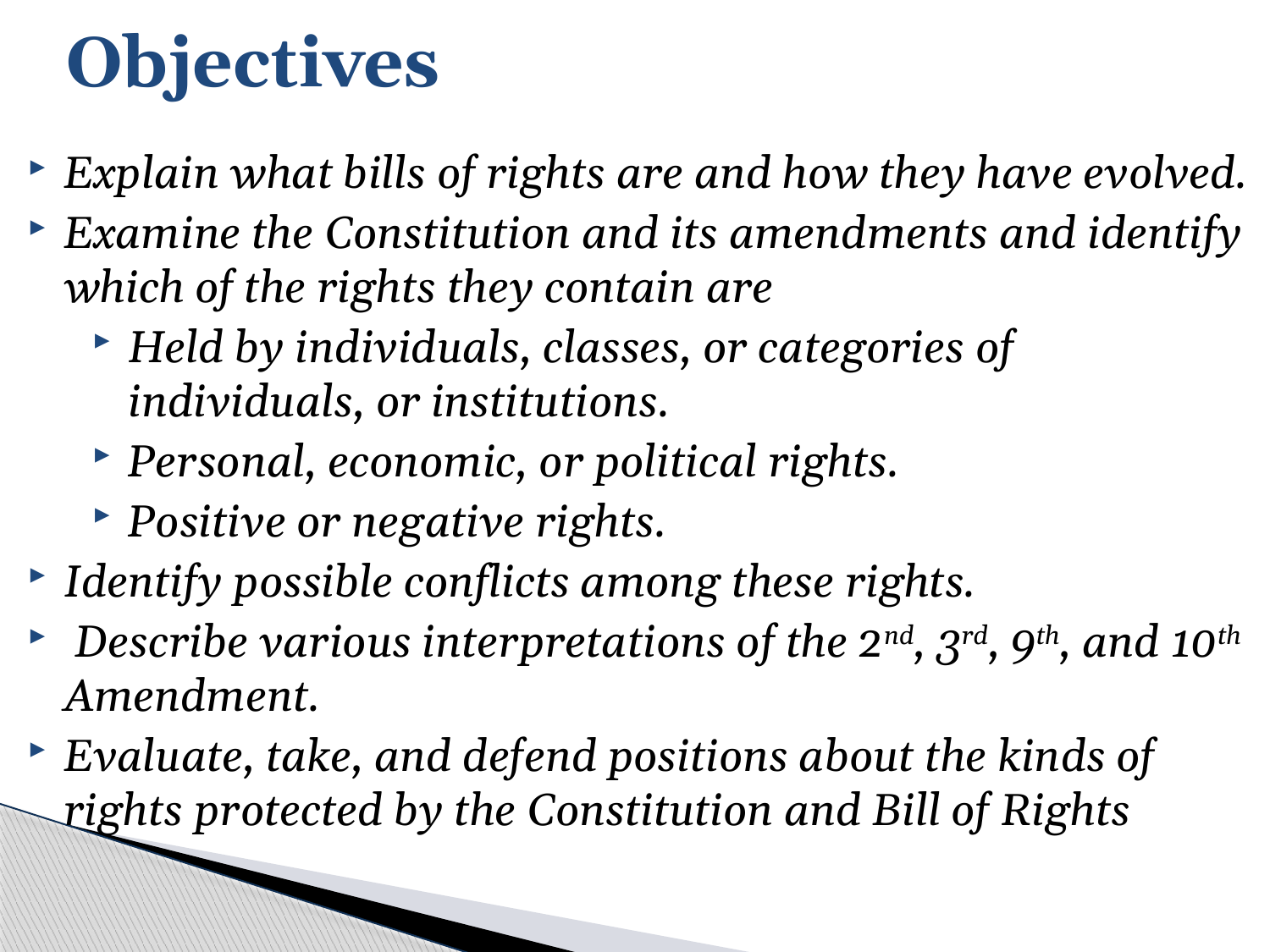

# Objectives
Explain what bills of rights are and how they have evolved.
Examine the Constitution and its amendments and identify which of the rights they contain are
Held by individuals, classes, or categories of individuals, or institutions.
Personal, economic, or political rights.
Positive or negative rights.
Identify possible conflicts among these rights.
 Describe various interpretations of the 2nd, 3rd, 9th, and 10th Amendment.
Evaluate, take, and defend positions about the kinds of rights protected by the Constitution and Bill of Rights